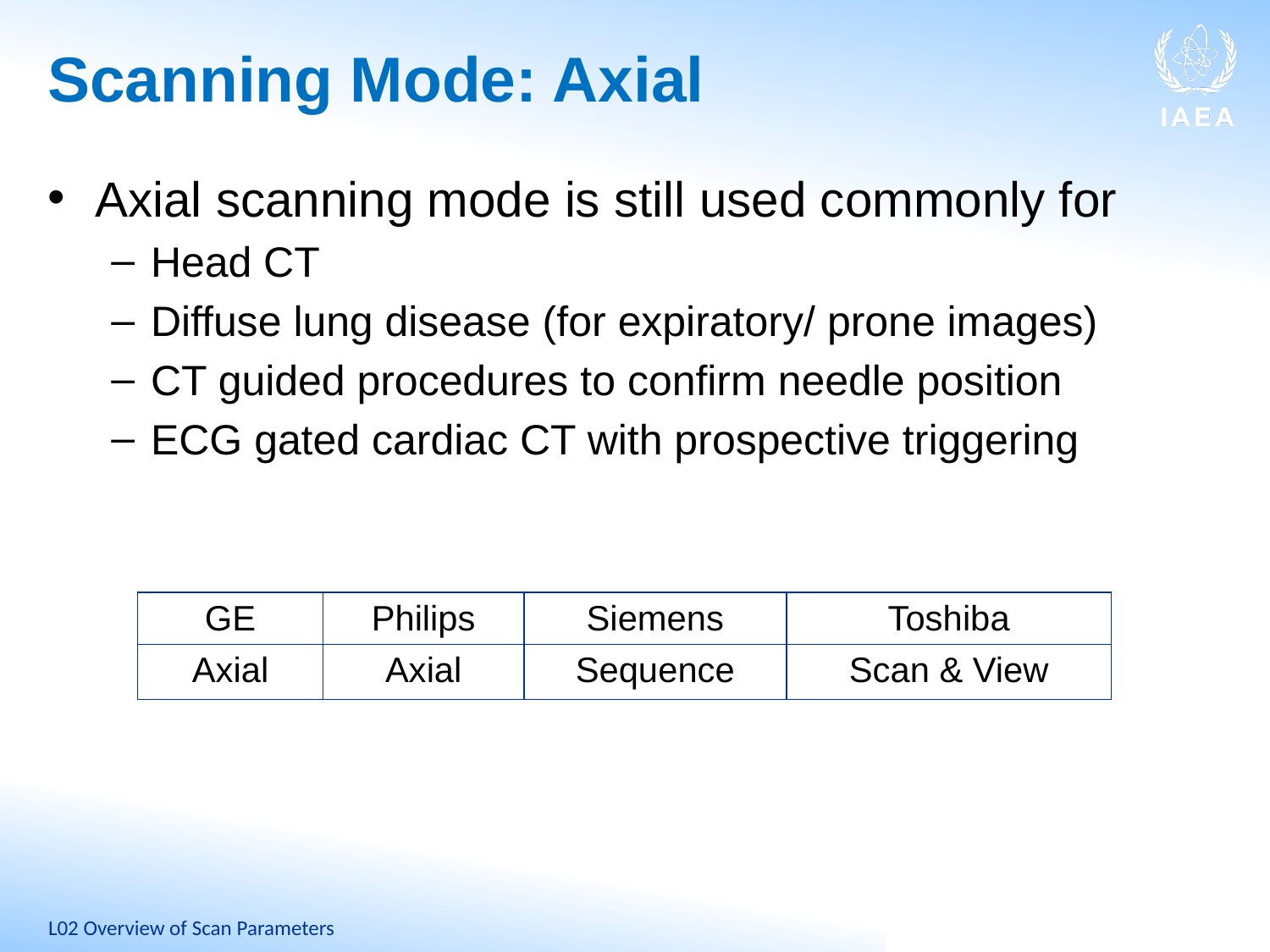

# Scanning Mode: Axial
Axial scanning mode is still used commonly for
Head CT
Diffuse lung disease (for expiratory/ prone images)
CT guided procedures to confirm needle position
ECG gated cardiac CT with prospective triggering

| GE | Philips | Siemens | Toshiba |
| --- | --- | --- | --- |
| Axial | Axial | Sequence | Scan & View |